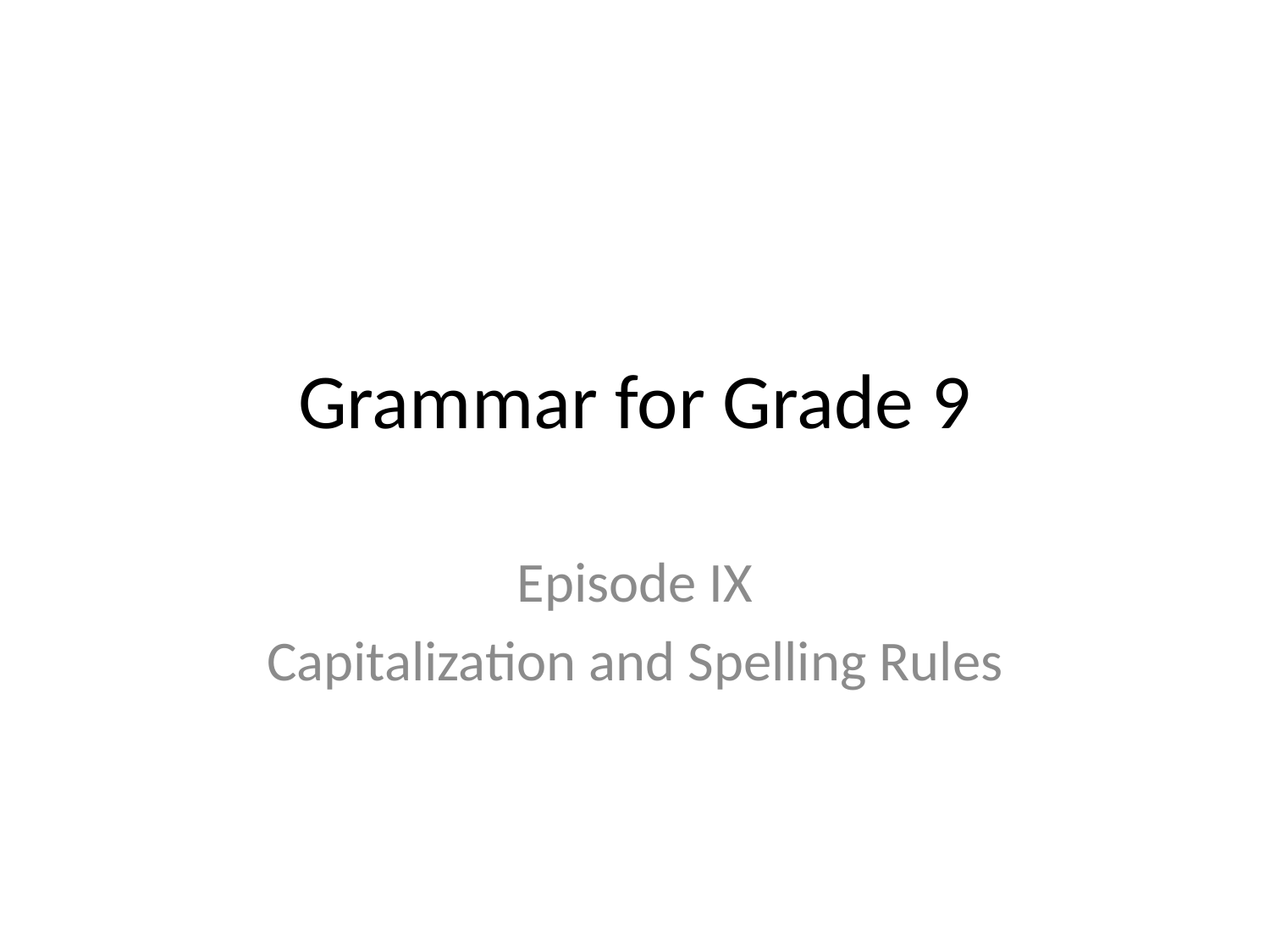

# Grammar for Grade 9
Episode IX
Capitalization and Spelling Rules